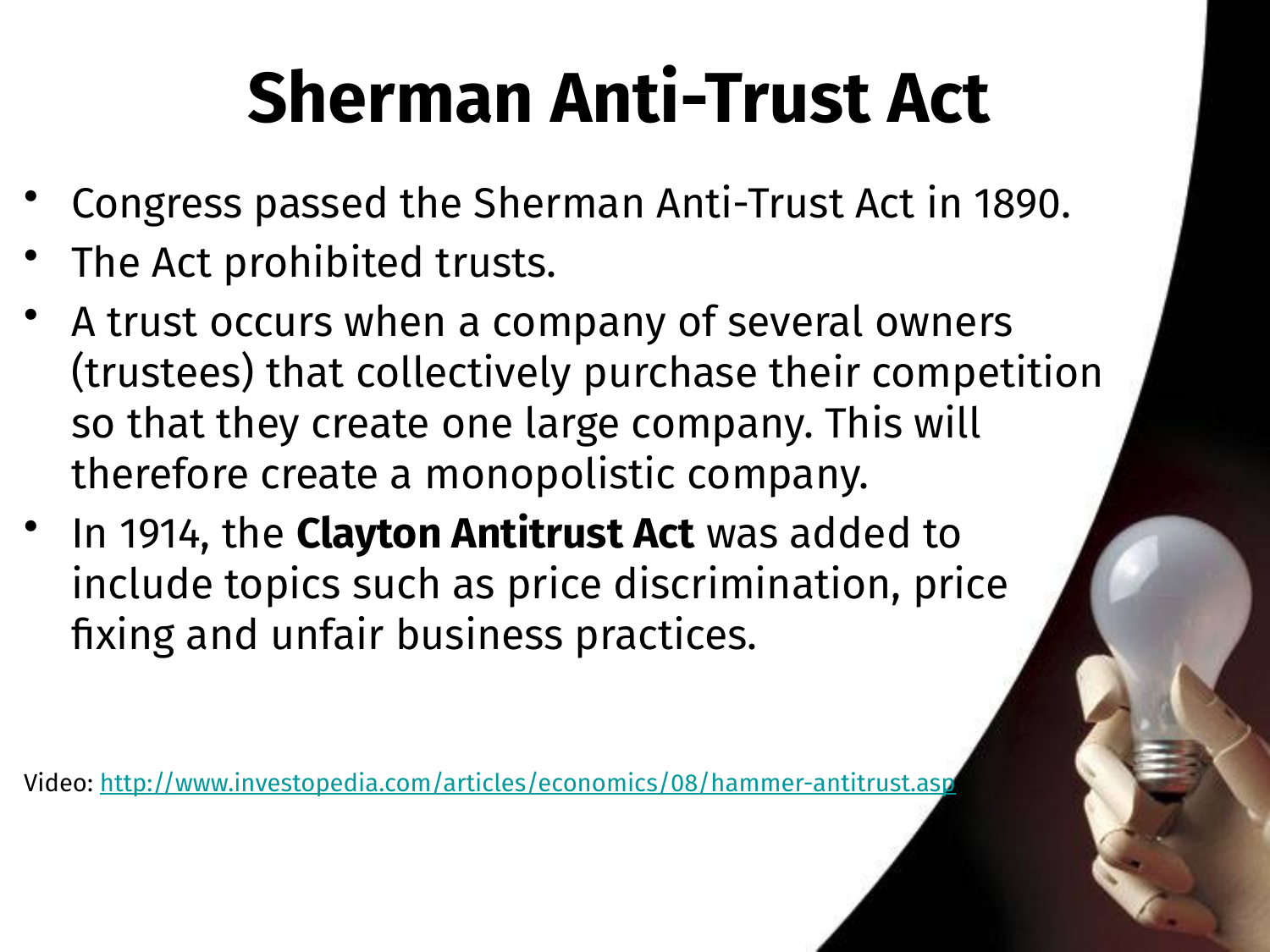

# Sherman Anti-Trust Act
Congress passed the Sherman Anti-Trust Act in 1890.
The Act prohibited trusts.
A trust occurs when a company of several owners (trustees) that collectively purchase their competition  so that they create one large company. This will therefore create a monopolistic company.
In 1914, the Clayton Antitrust Act was added to      include topics such as price discrimination, price     fixing and unfair business practices.

Video: http://www.investopedia.com/articles/economics/08/hammer-antitrust.asp